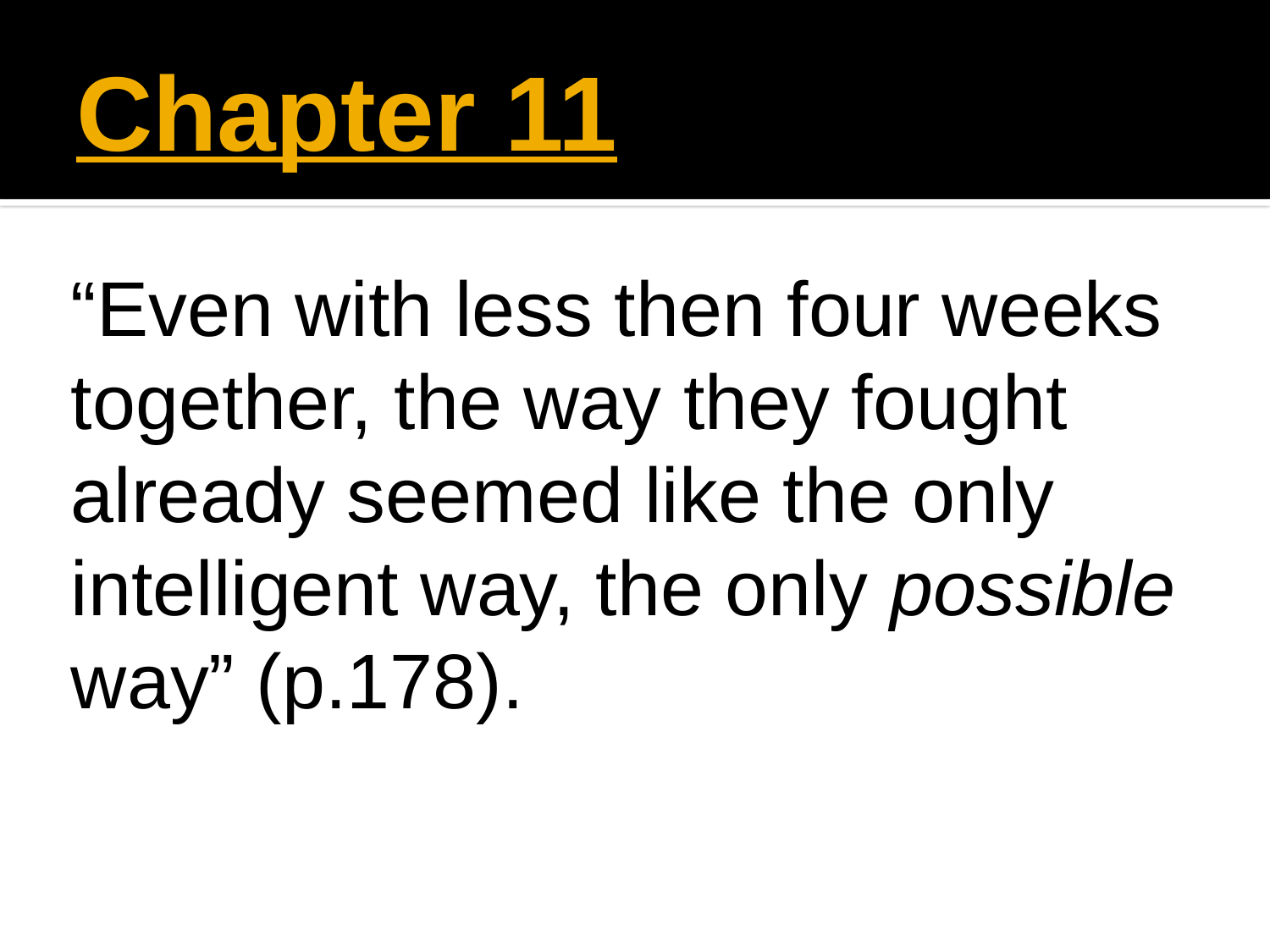

# Chapter 11
“Even with less then four weeks together, the way they fought already seemed like the only intelligent way, the only possible way” (p.178).